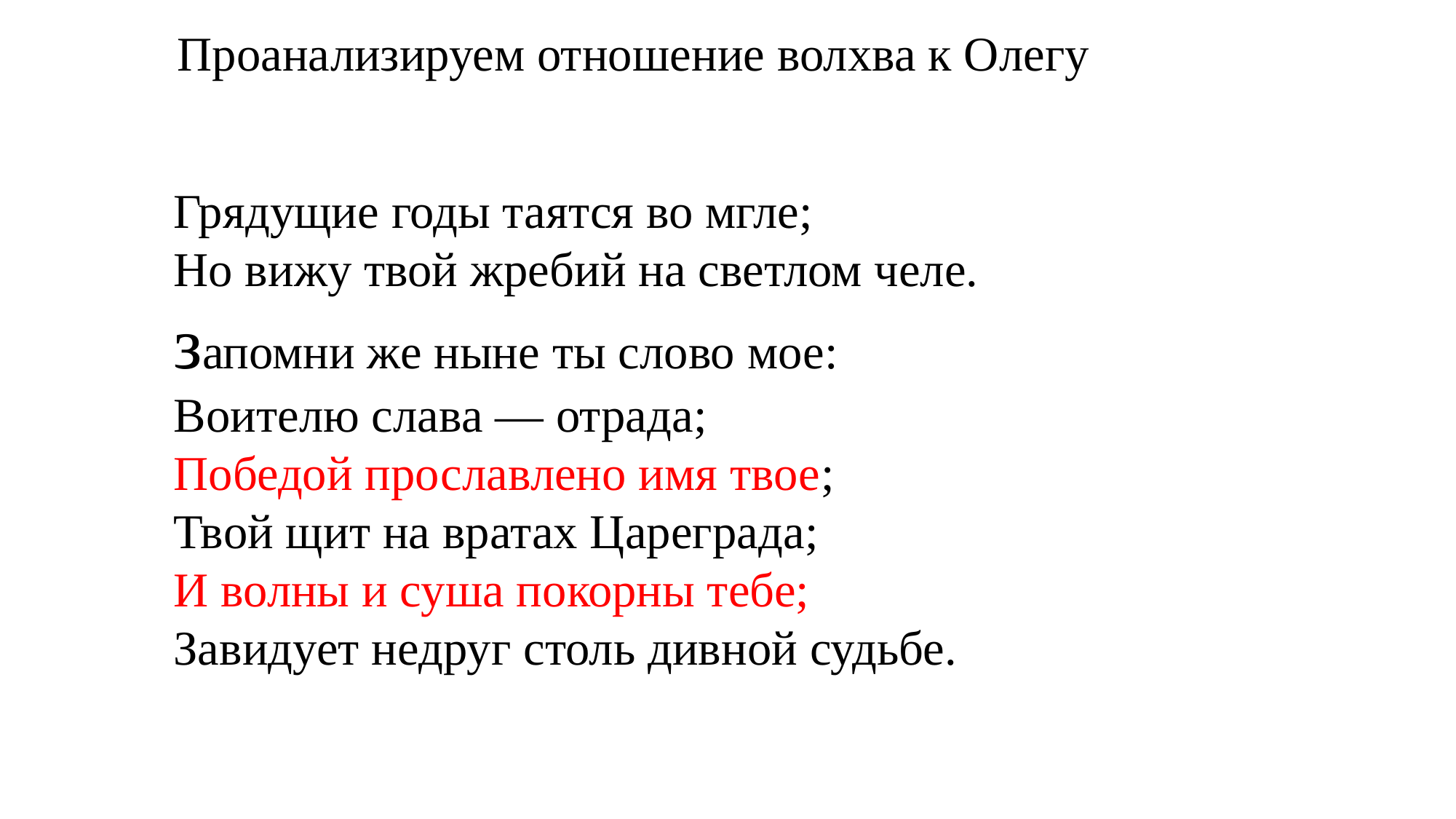

Проанализируем отношение волхва к Олегу
Грядущие годы таятся во мгле;
Но вижу твой жребий на светлом челе.
запомни же ныне ты слово мое:
Воителю слава — отрада;
Победой прославлено имя твое;
Твой щит на вратах Цареграда;
И волны и суша покорны тебе;
Завидует недруг столь дивной судьбе.